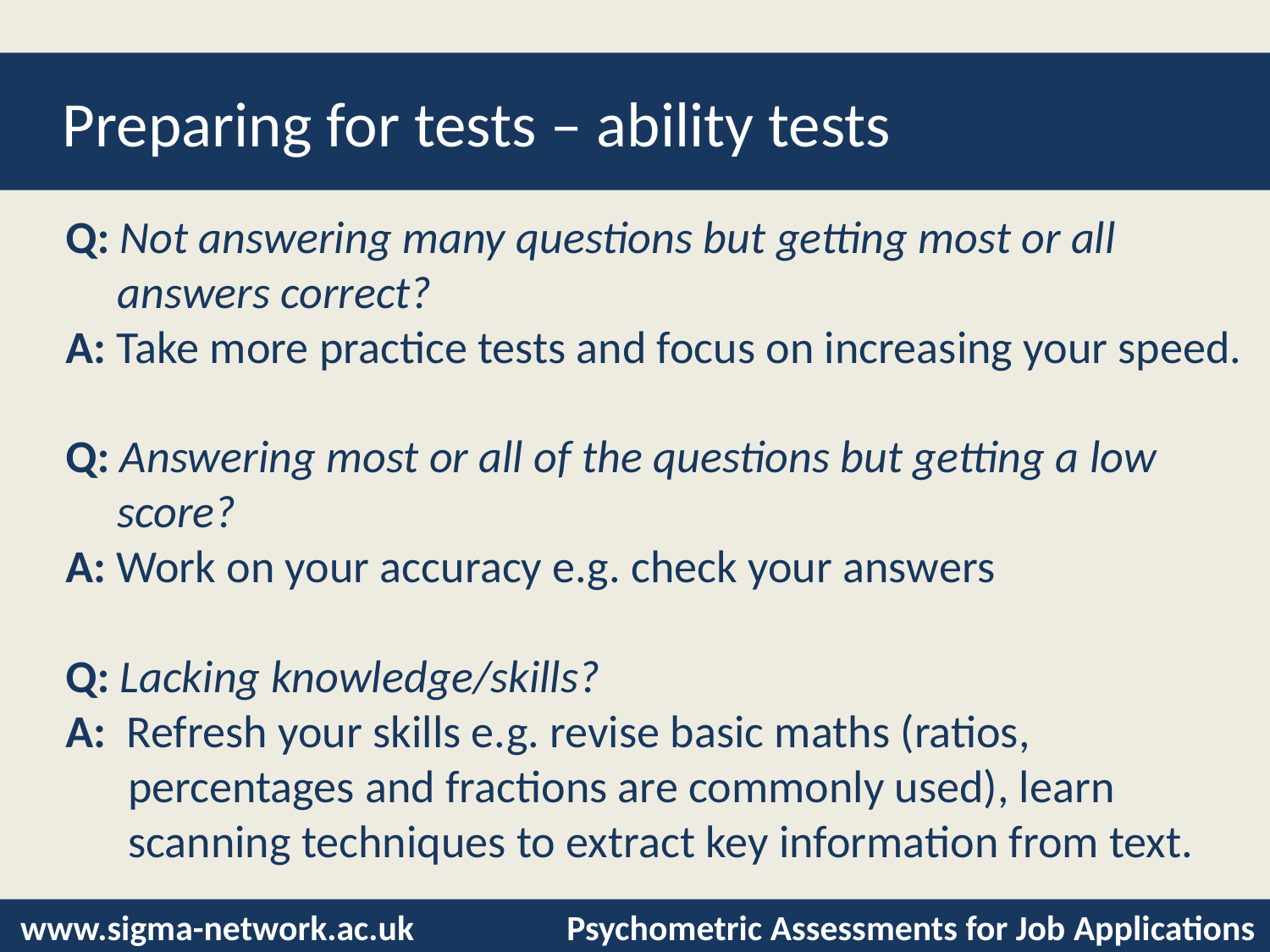

# Preparing for tests – ability tests
Q: Not answering many questions but getting most or all
     answers correct?
A: Take more practice tests and focus on increasing your speed.

Q: Answering most or all of the questions but getting a low
     score?
A: Work on your accuracy e.g. check your answers

Q: Lacking knowledge/skills?
A:  Refresh your skills e.g. revise basic maths (ratios,
      percentages and fractions are commonly used), learn
      scanning techniques to extract key information from text.